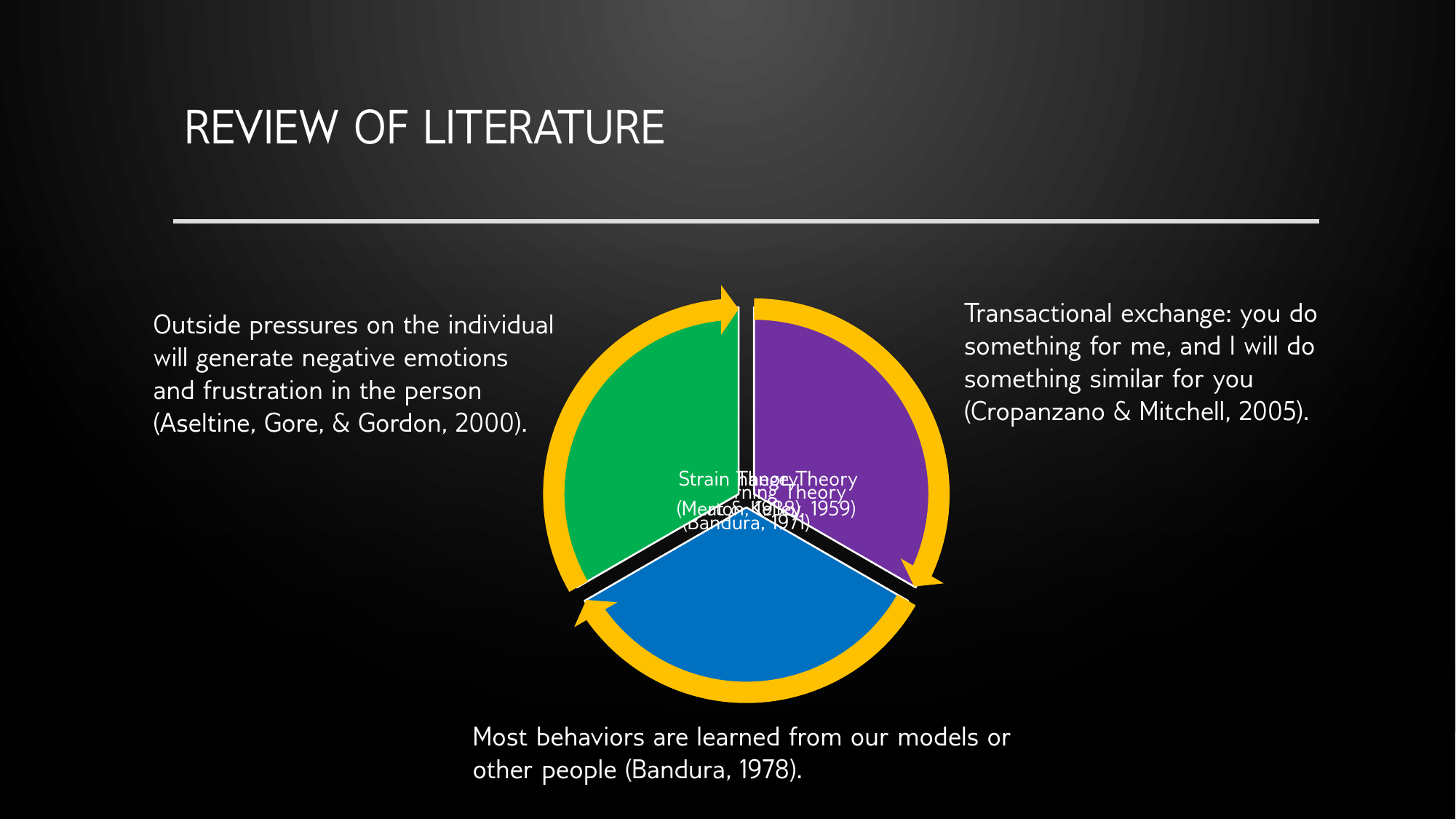

# Review of Literature

Social Exchange Theory
(Thibaut & Kelley, 1959)
Social Learning Theory
(Bandura, 1971)
Strain Theory
(Merton, 1938)
Transactional exchange: you do
something for me, and I will do
something similar for you
(Cropanzano & Mitchell, 2005).
Outside pressures on the individual
will generate negative emotions
and frustration in the person
(Aseltine, Gore, & Gordon, 2000).

Most behaviors are learned from our models or
other people (Bandura, 1978).